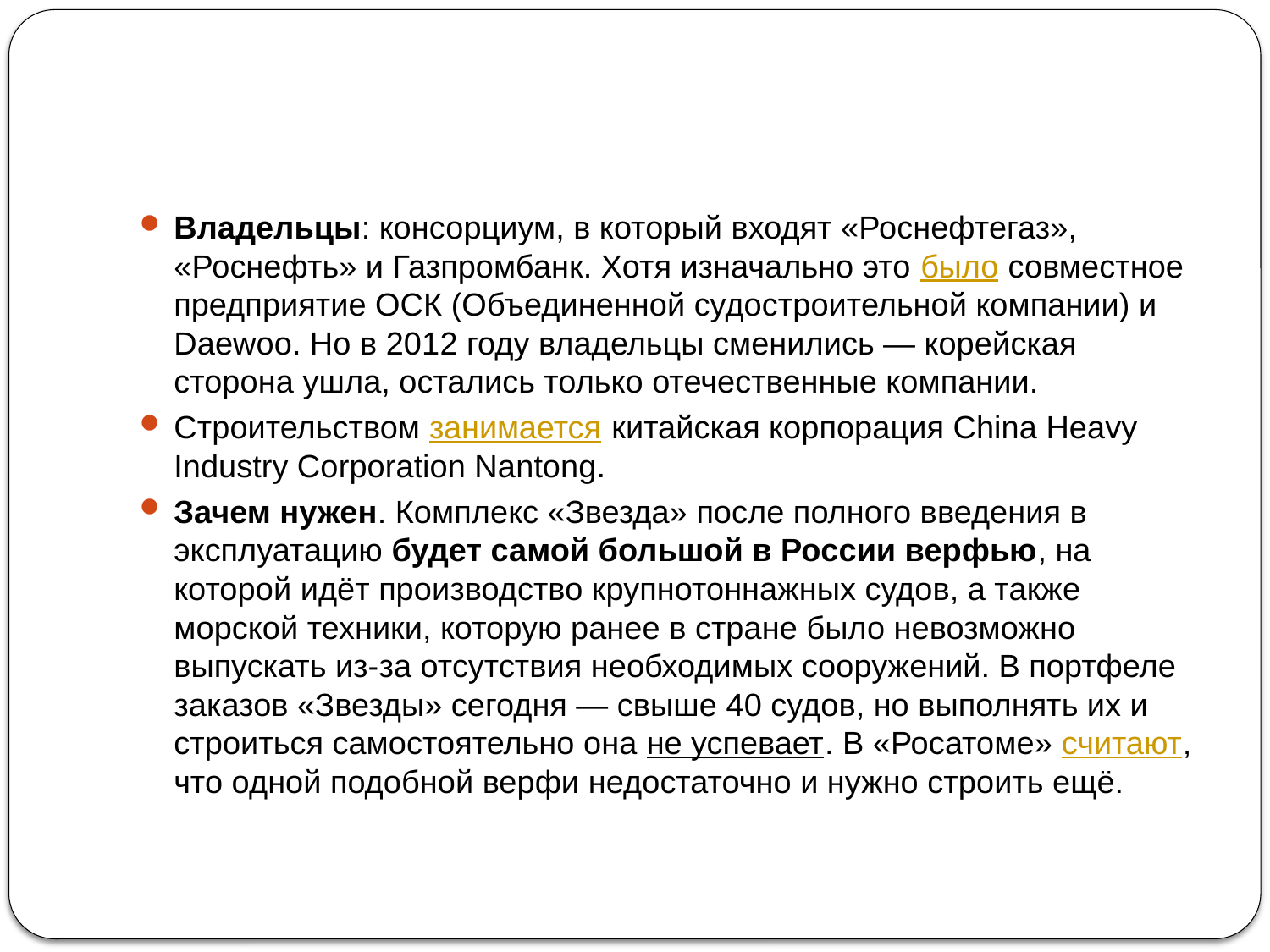

#
Владельцы: консорциум, в который входят «Роснефтегаз», «Роснефть» и Газпромбанк. Хотя изначально это было совместное предприятие ОСК (Объединенной судостроительной компании) и Daewoo. Но в 2012 году владельцы сменились — корейская сторона ушла, остались только отечественные компании.
Строительством занимается китайская корпорация China Heavy Industry Corporation Nantong.
Зачем нужен. Комплекс «Звезда» после полного введения в эксплуатацию будет самой большой в России верфью, на которой идёт производство крупнотоннажных судов, а также морской техники, которую ранее в стране было невозможно выпускать из-за отсутствия необходимых сооружений. В портфеле заказов «Звезды» сегодня — свыше 40 судов, но выполнять их и строиться самостоятельно она не успевает. В «Росатоме» считают, что одной подобной верфи недостаточно и нужно строить ещё.